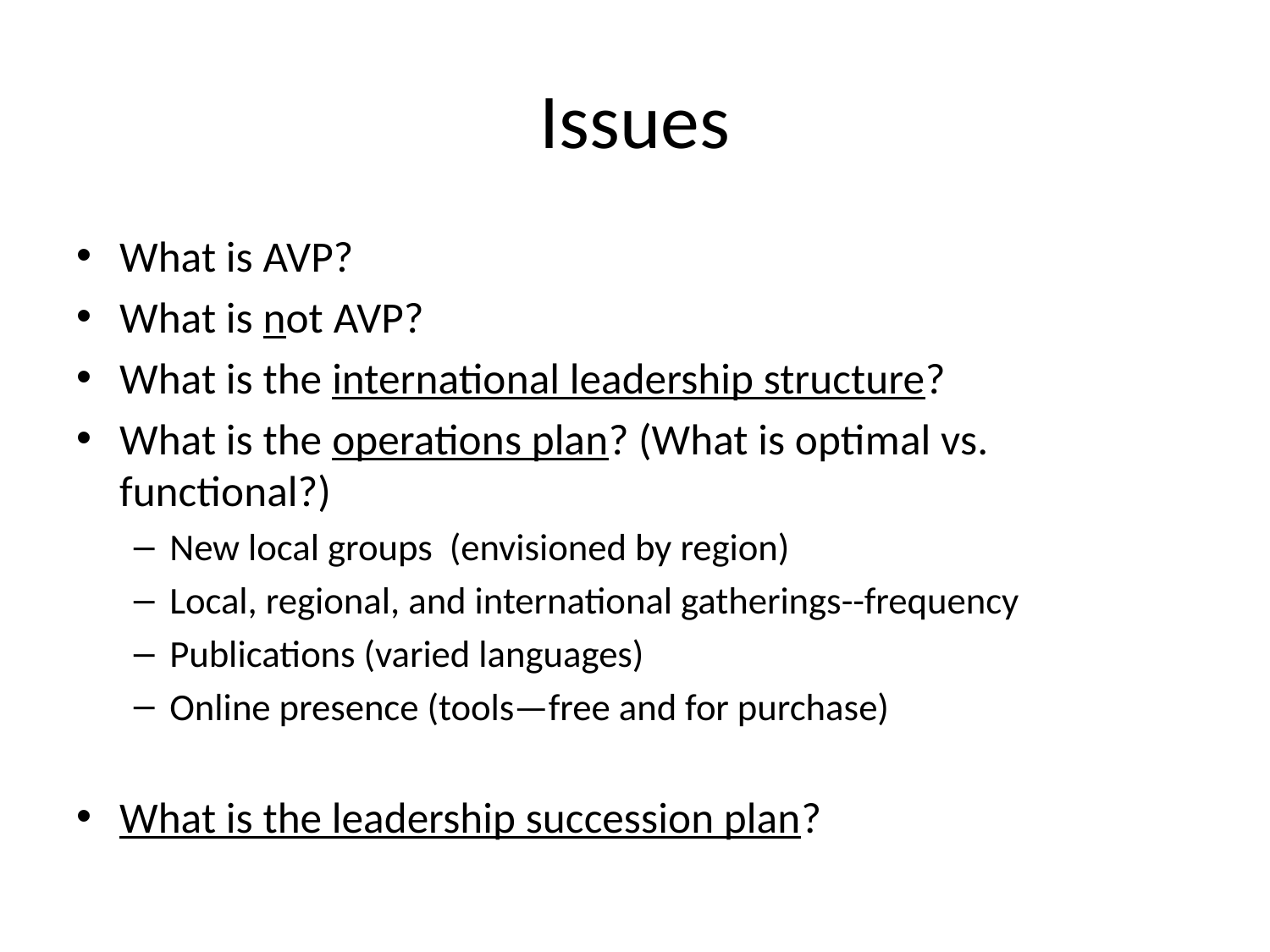

# Issues
What is AVP?
What is not AVP?
What is the international leadership structure?
What is the operations plan? (What is optimal vs. functional?)
New local groups  (envisioned by region)
Local, regional, and international gatherings--frequency
Publications (varied languages)
Online presence (tools—free and for purchase)

What is the leadership succession plan?